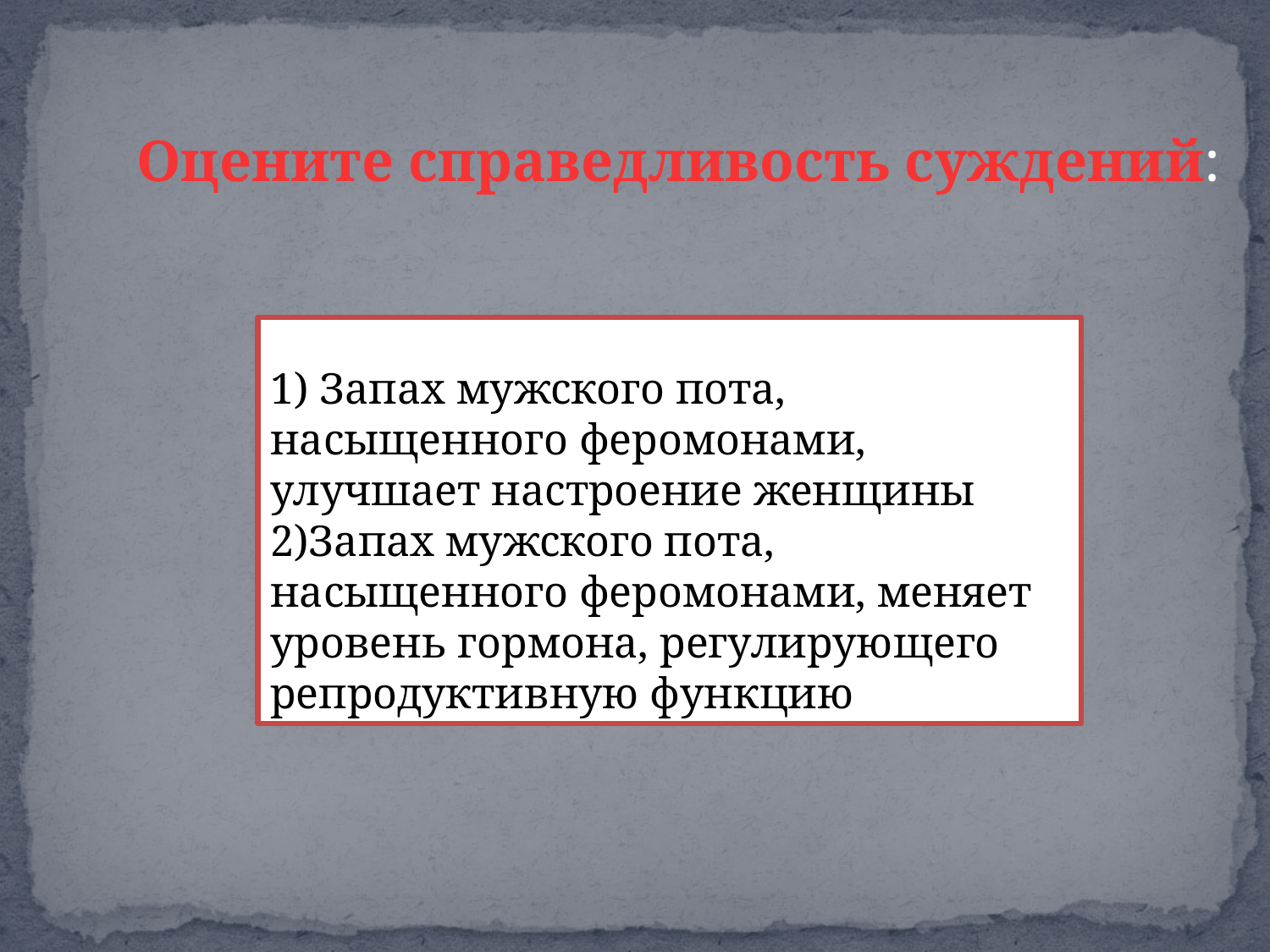

Оцените справедливость суждений:
1) Запах мужского пота, насыщенного феромонами, улучшает настроение женщины 
2)Запах мужского пота, насыщенного феромонами, меняет уровень гормона, регулирующего репродуктивную функцию